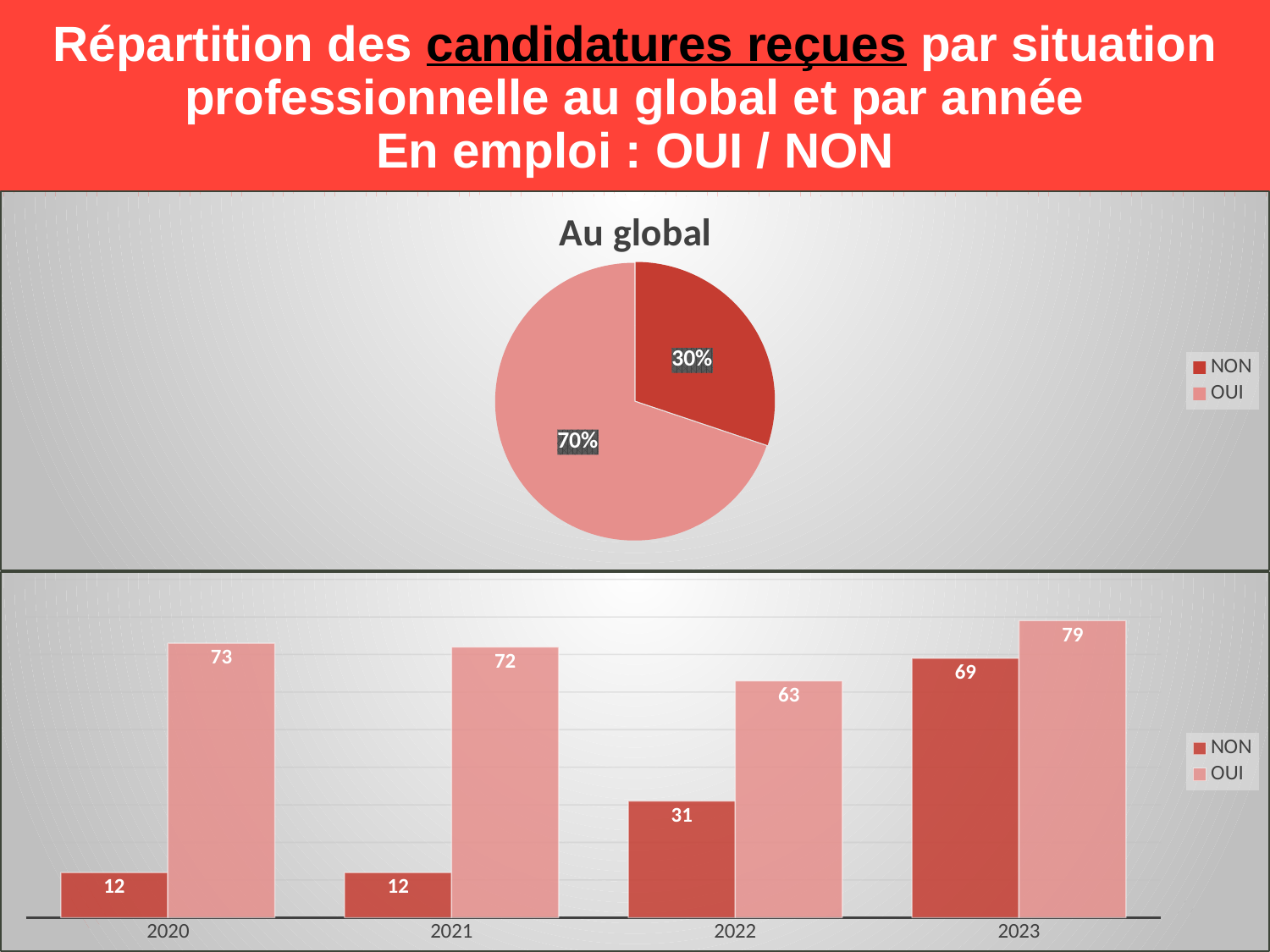

# Répartition des candidatures reçues par situation professionnelle au global et par année En emploi : OUI / NON

### Chart: Au global

| Category | Total |
|---|---|
| NON | 124.0 |
| OUI | 287.0 |

### Chart

| Category | NON | OUI |
|---|---|---|
| 2020 | 12.0 | 73.0 |
| 2021 | 12.0 | 72.0 |
| 2022 | 31.0 | 63.0 |
| 2023 | 69.0 | 79.0 |
13